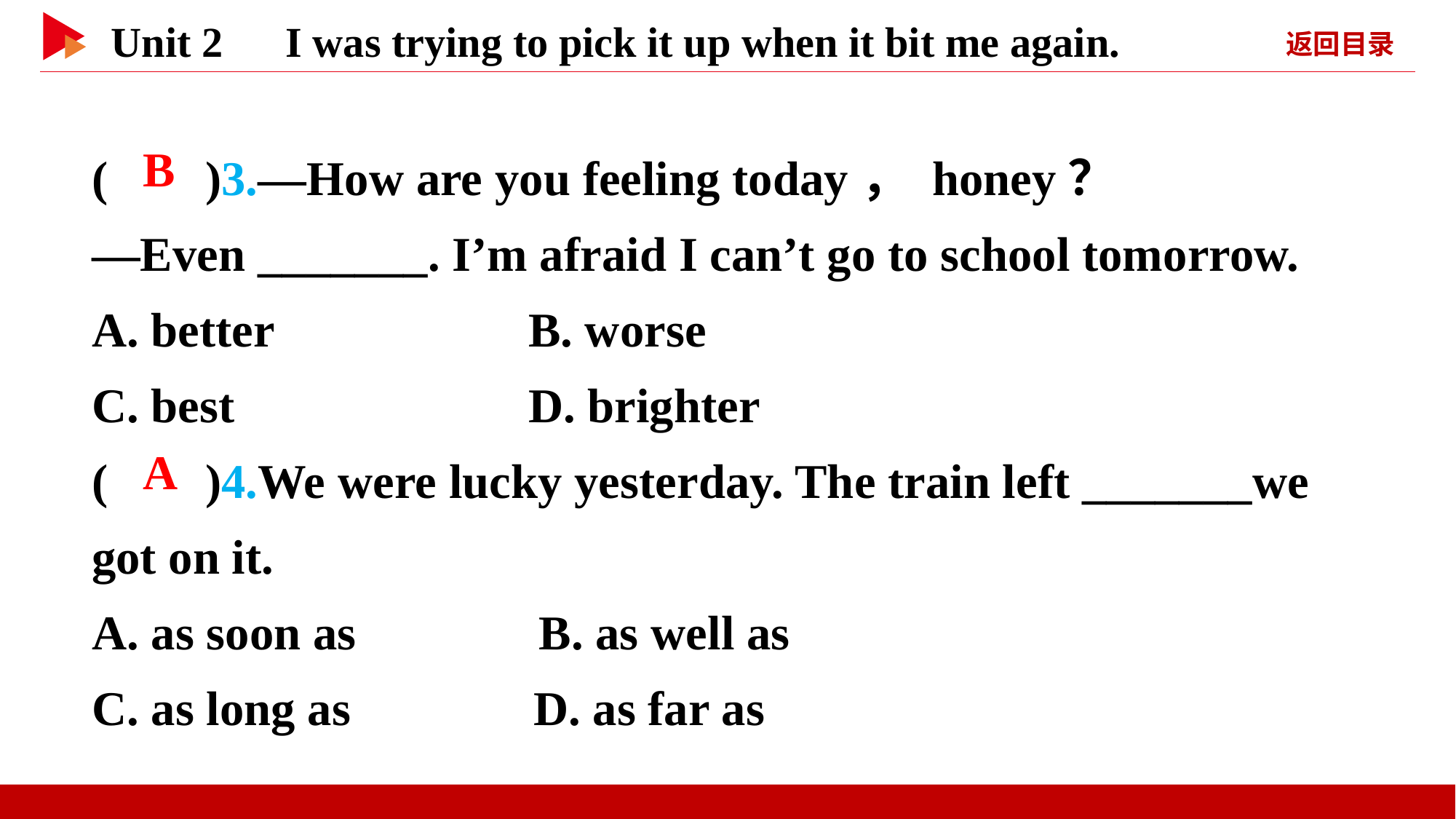

(        )3.—How are you feeling today， honey？
—Even _______. I’m afraid I can’t go to school tomorrow.
A. better                	B. worse
C. best                	D. brighter
(        )4.We were lucky yesterday. The train left _______we got on it.
A. as soon as               B. as well as
C. as long as               D. as far as
   B
   A